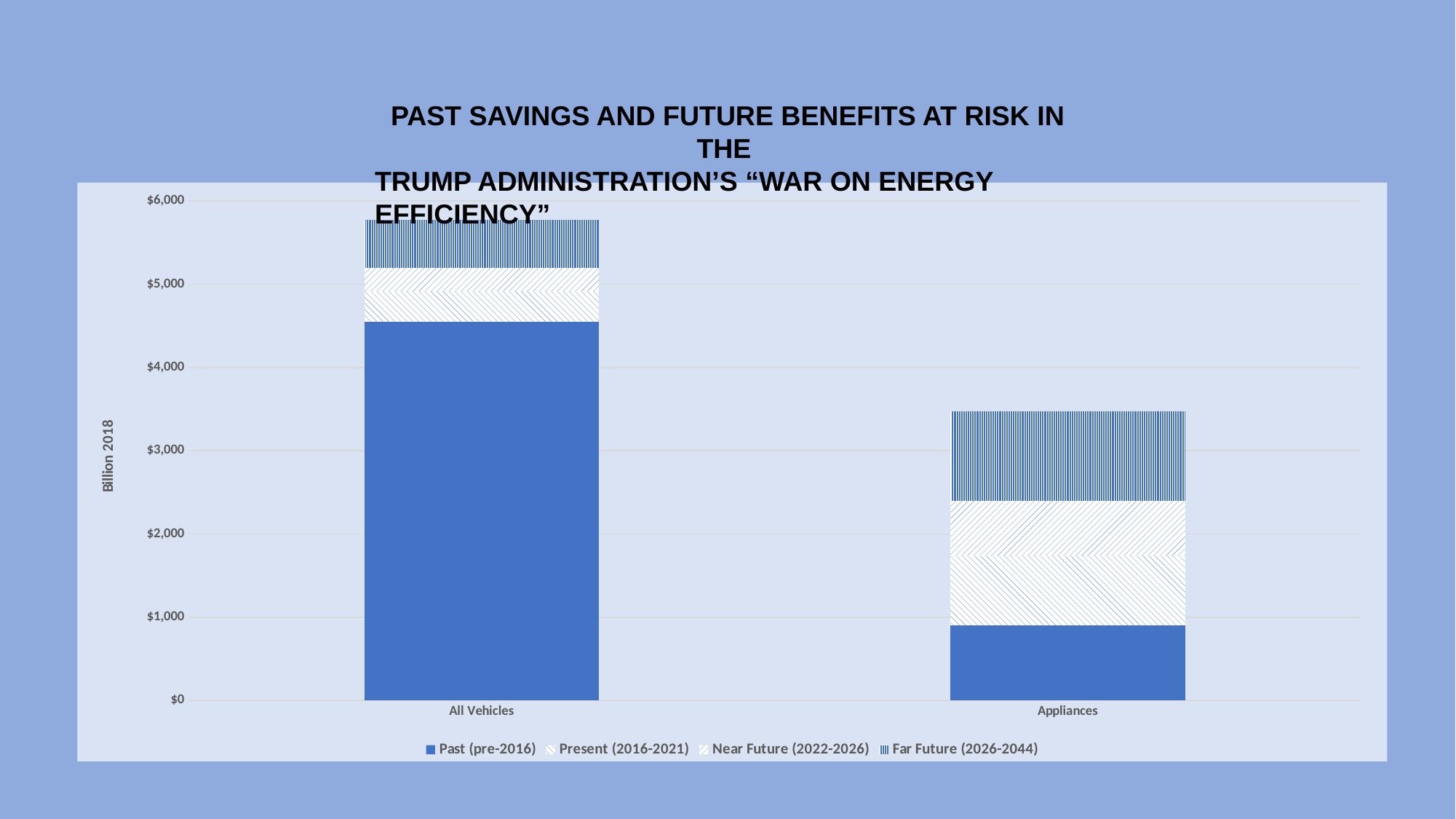

Past Savings and Future Benefits at Risk in the
Trump Administration’s “War on Energy Efficiency”

### Chart

| Category |  |  |  |  |
|---|---|---|---|---|
| All Vehicles | 4553.0 | 366.0 | 279.0 | 574.0 |
| Appliances | 904.0 | 830.0 | 665.0 | 1072.0 |